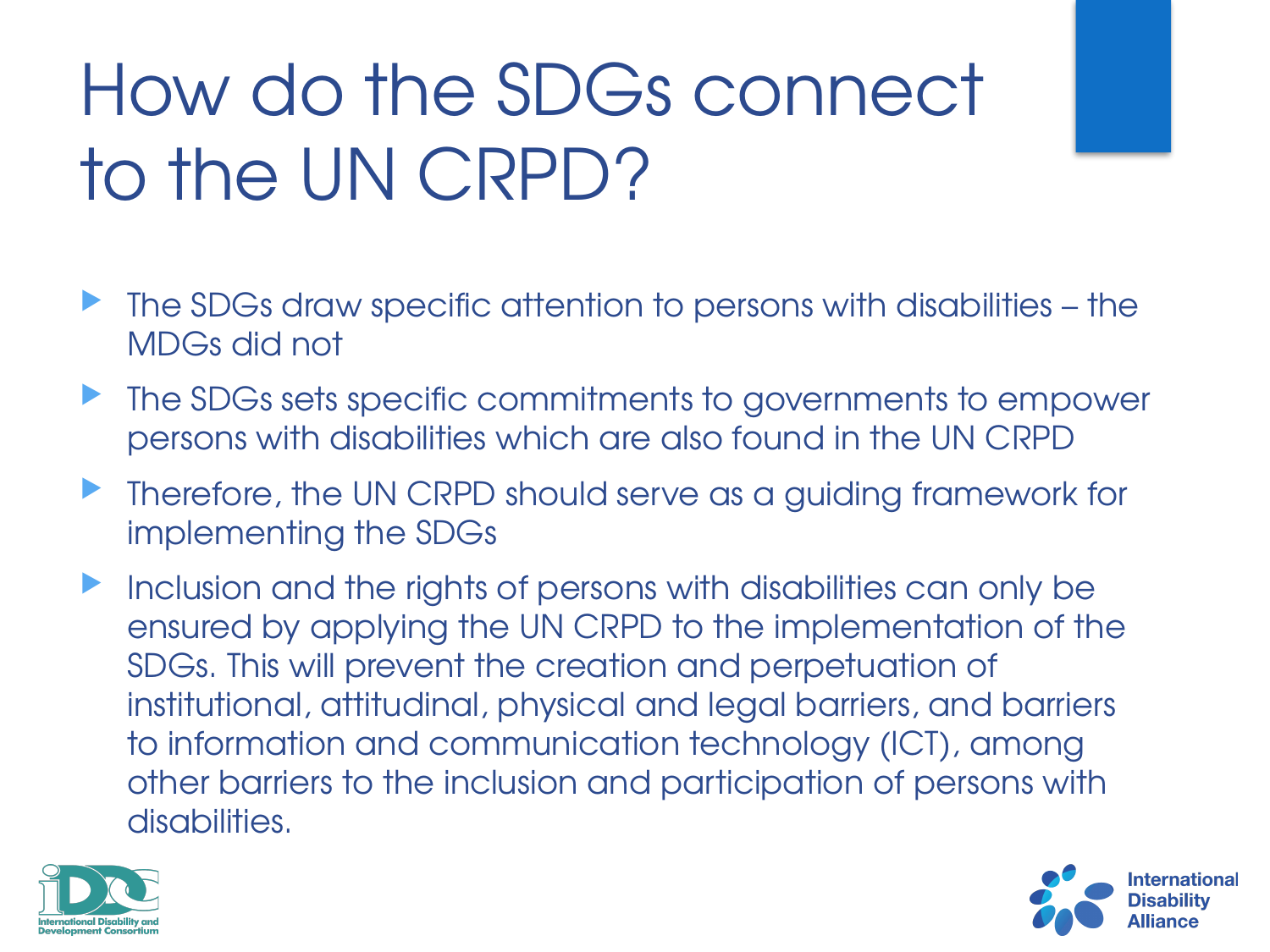

How do the SDGs connect to the UN CRPD?
The SDGs draw specific attention to persons with disabilities – the MDGs did not
The SDGs sets specific commitments to governments to empower persons with disabilities which are also found in the UN CRPD
Therefore, the UN CRPD should serve as a guiding framework for implementing the SDGs
Inclusion and the rights of persons with disabilities can only be ensured by applying the UN CRPD to the implementation of the SDGs. This will prevent the creation and perpetuation of institutional, attitudinal, physical and legal barriers, and barriers to information and communication technology (ICT), among other barriers to the inclusion and participation of persons with disabilities.